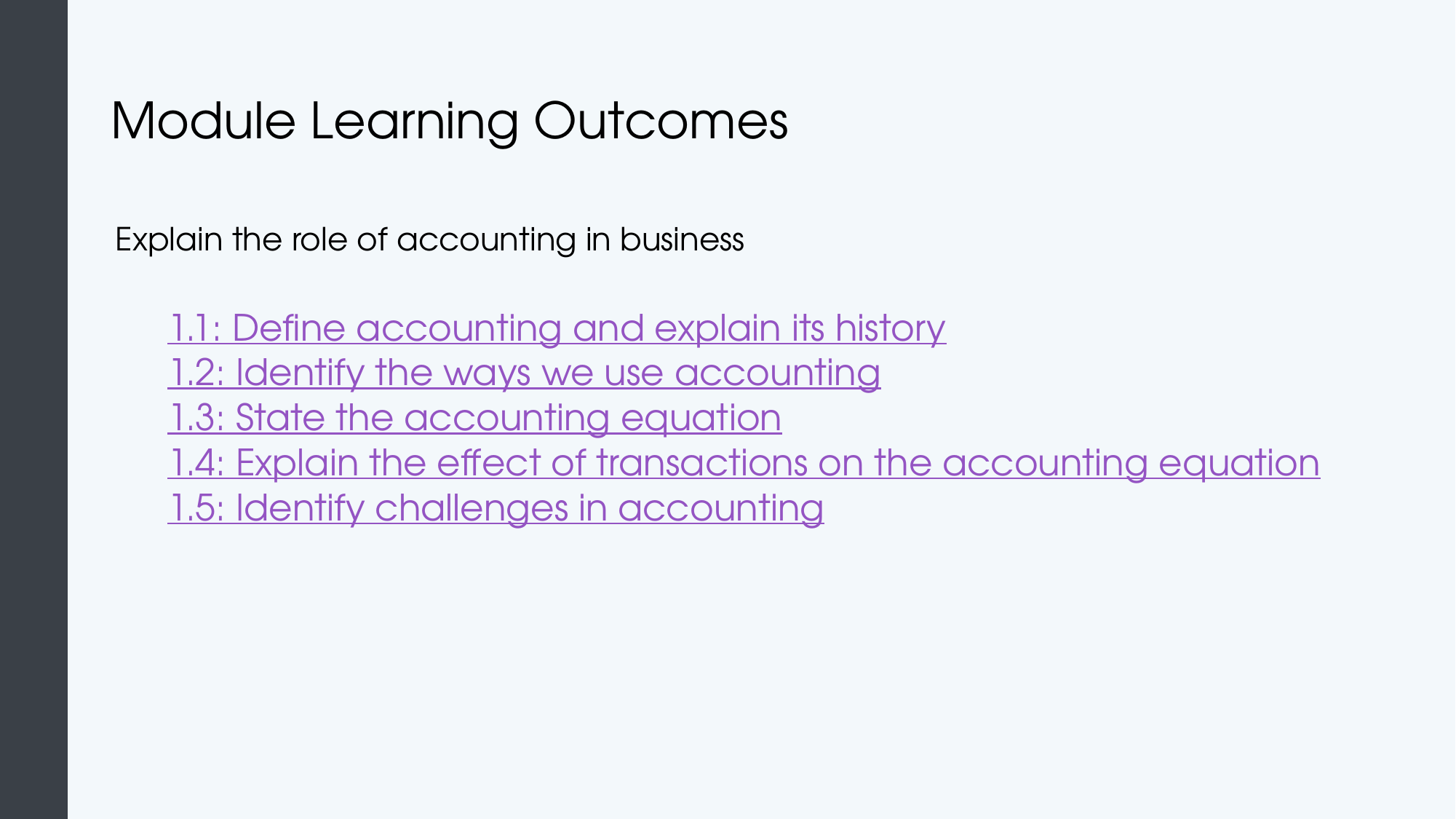

# Module Learning Outcomes
Explain the role of accounting in business

1.1: Define accounting and explain its history
1.2: Identify the ways we use accounting
1.3: State the accounting equation
1.4: Explain the effect of transactions on the accounting equation
1.5: Identify challenges in accounting